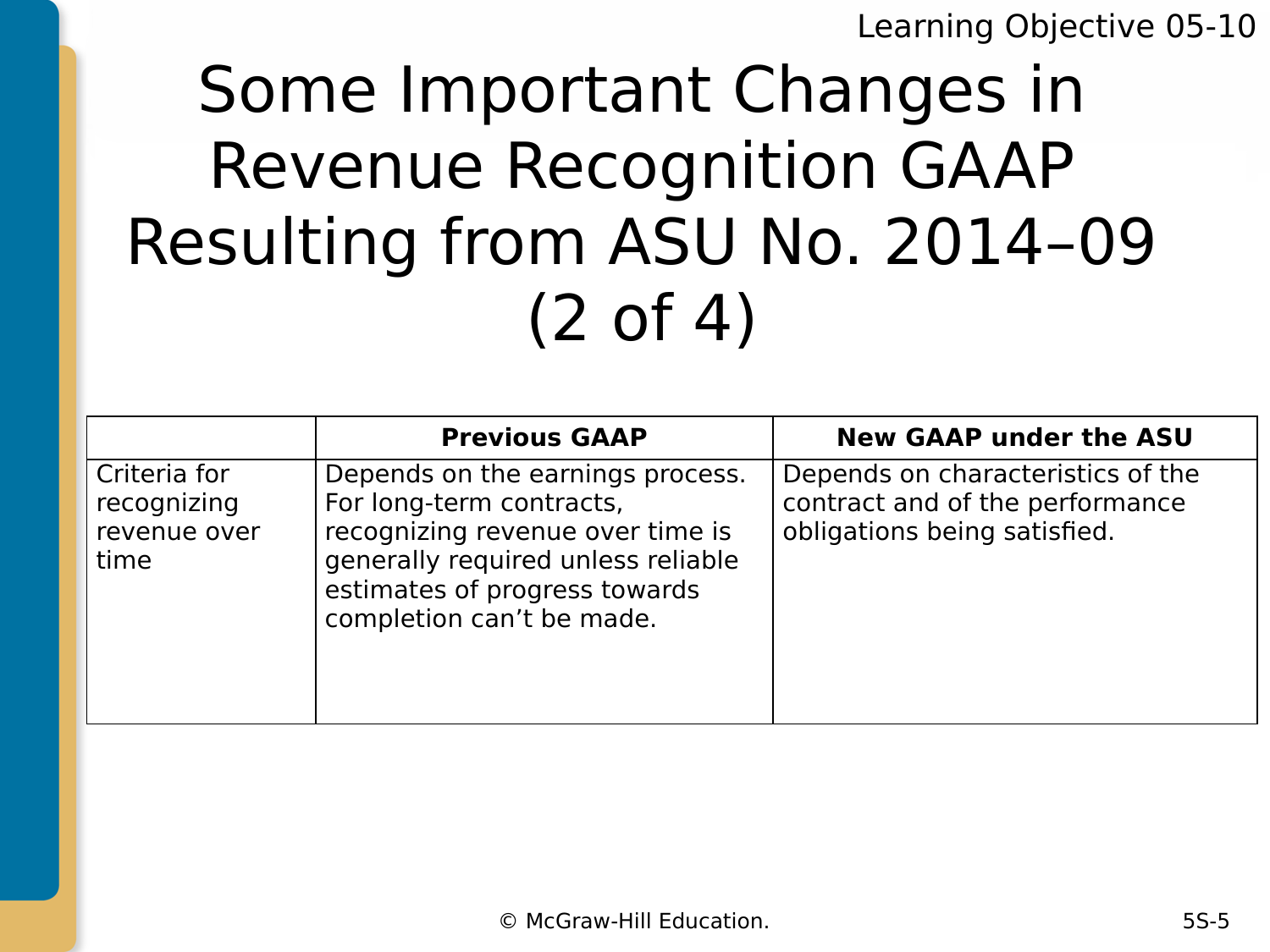

Learning Objective 05-10
# Some Important Changes in Revenue Recognition GAAP Resulting from ASU No. 2014–09 (2 of 4)
|  | Previous GAAP | New GAAP under the ASU |
| --- | --- | --- |
| Criteria for recognizing revenue over time | Depends on the earnings process. For long-term contracts, recognizing revenue over time is generally required unless reliable estimates of progress towards completion can’t be made. | Depends on characteristics of the contract and of the performance obligations being satisfied. |